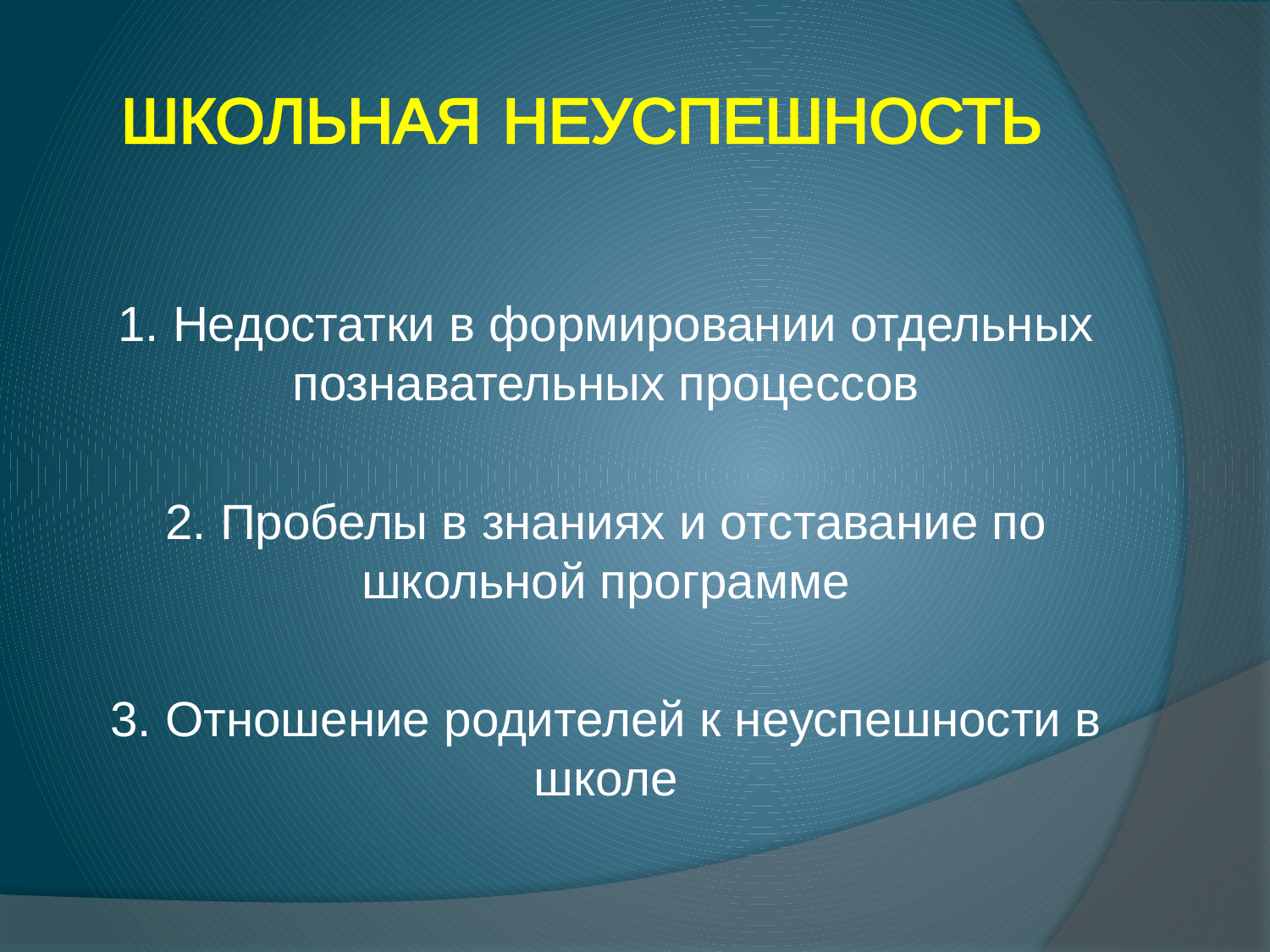

# ШКОЛЬНАЯ НЕУСПЕШНОСТЬ
1. Недостатки в формировании отдельных познавательных процессов

2. Пробелы в знаниях и отставание по школьной программе

3. Отношение родителей к неуспешности в школе